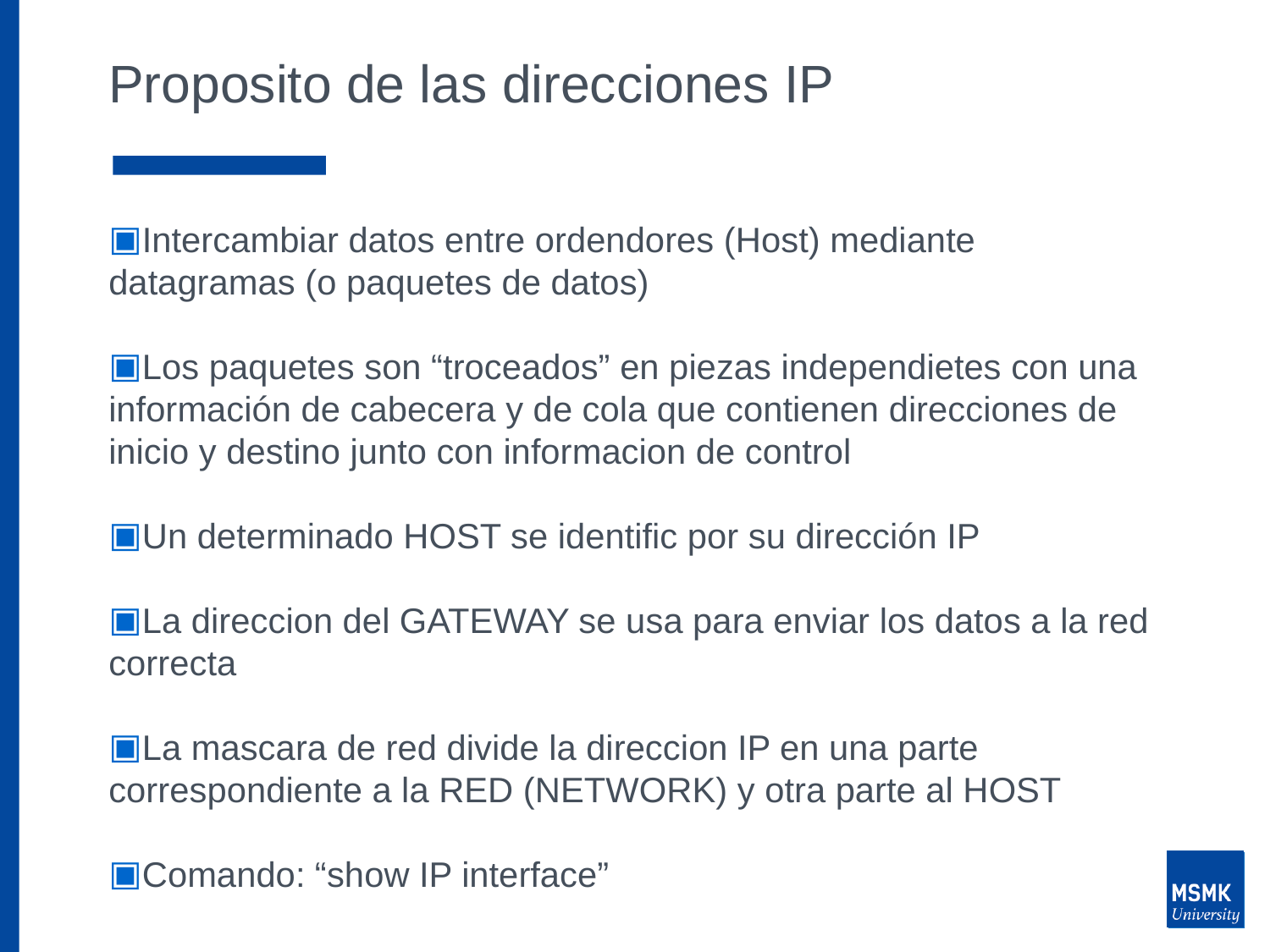

# Proposito de las direcciones IP
Intercambiar datos entre ordendores (Host) mediante datagramas (o paquetes de datos)

Los paquetes son “troceados” en piezas independietes con una información de cabecera y de cola que contienen direcciones de inicio y destino junto con informacion de control

Un determinado HOST se identific por su dirección IP

La direccion del GATEWAY se usa para enviar los datos a la red correcta

La mascara de red divide la direccion IP en una parte correspondiente a la RED (NETWORK) y otra parte al HOST

Comando: “show IP interface”